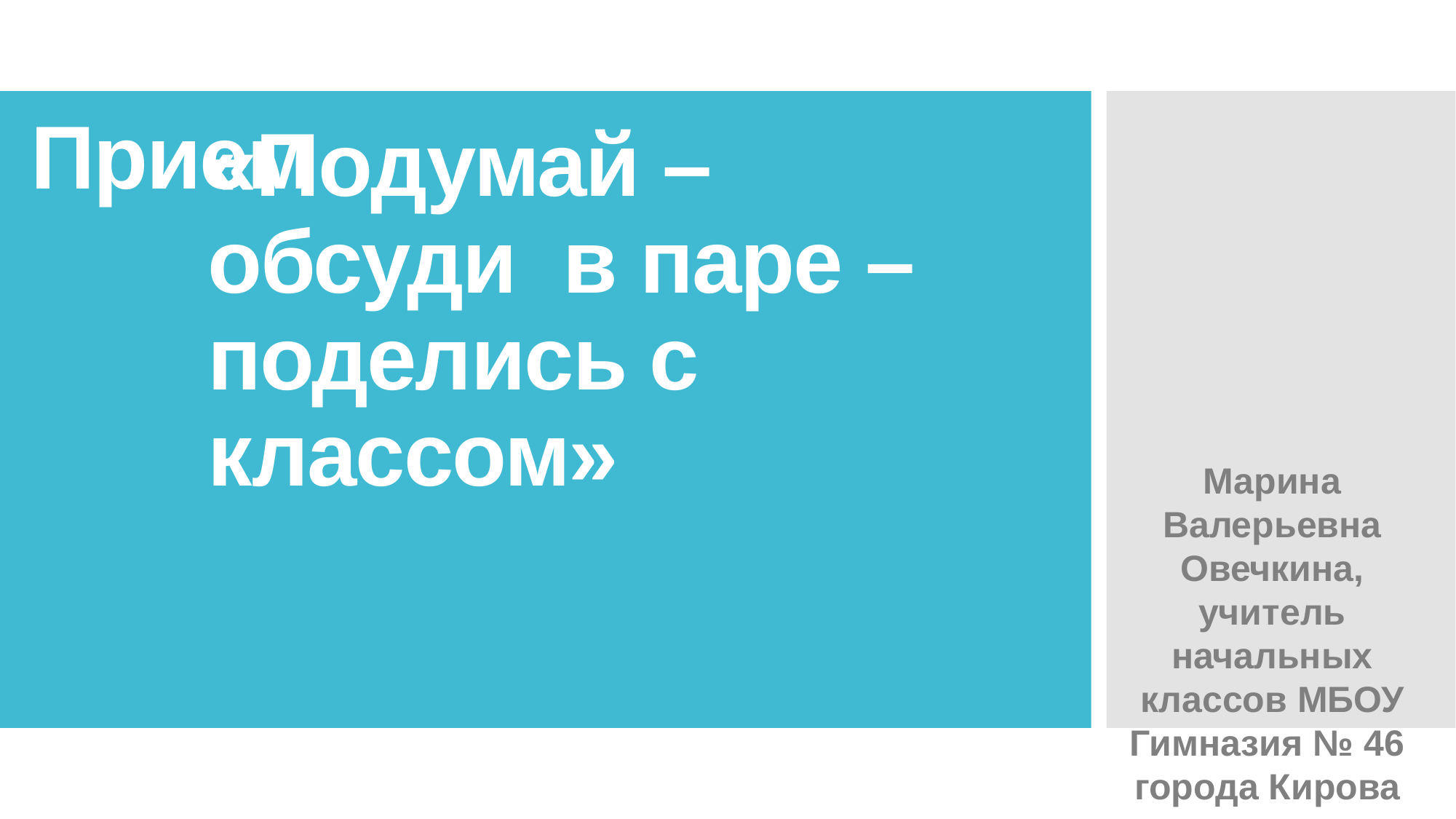

# Прием
«Подумай –
обсуди  в паре –
поделись с классом»
Марина Валерьевна
Овечкина,
учитель начальных классов МБОУ Гимназия № 46
города Кирова